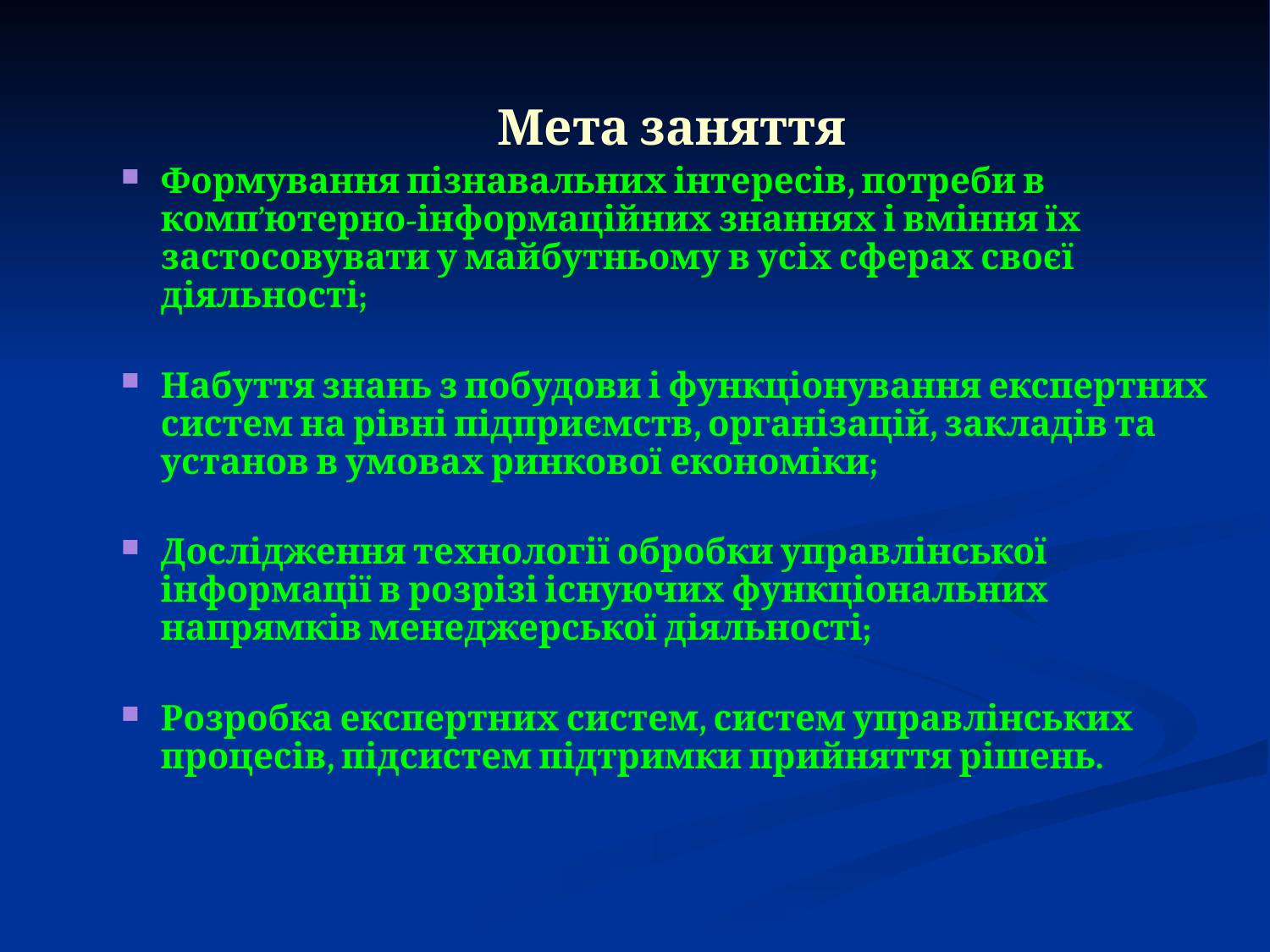

Мета заняття
Формування пізнавальних інтересів, потреби в комп’ютерно-інформаційних знаннях і вміння їх застосовувати у майбутньому в усіх сферах своєї діяльності;

Набуття знань з побудови і функціонування експертних систем на рівні підприємств, організацій, закладів та установ в умовах ринкової економіки;

Дослідження технології обробки управлінської інформації в розрізі існуючих функціональних напрямків менеджерської діяльності;

Розробка експертних систем, систем управлінських процесів, підсистем підтримки прийняття рішень.